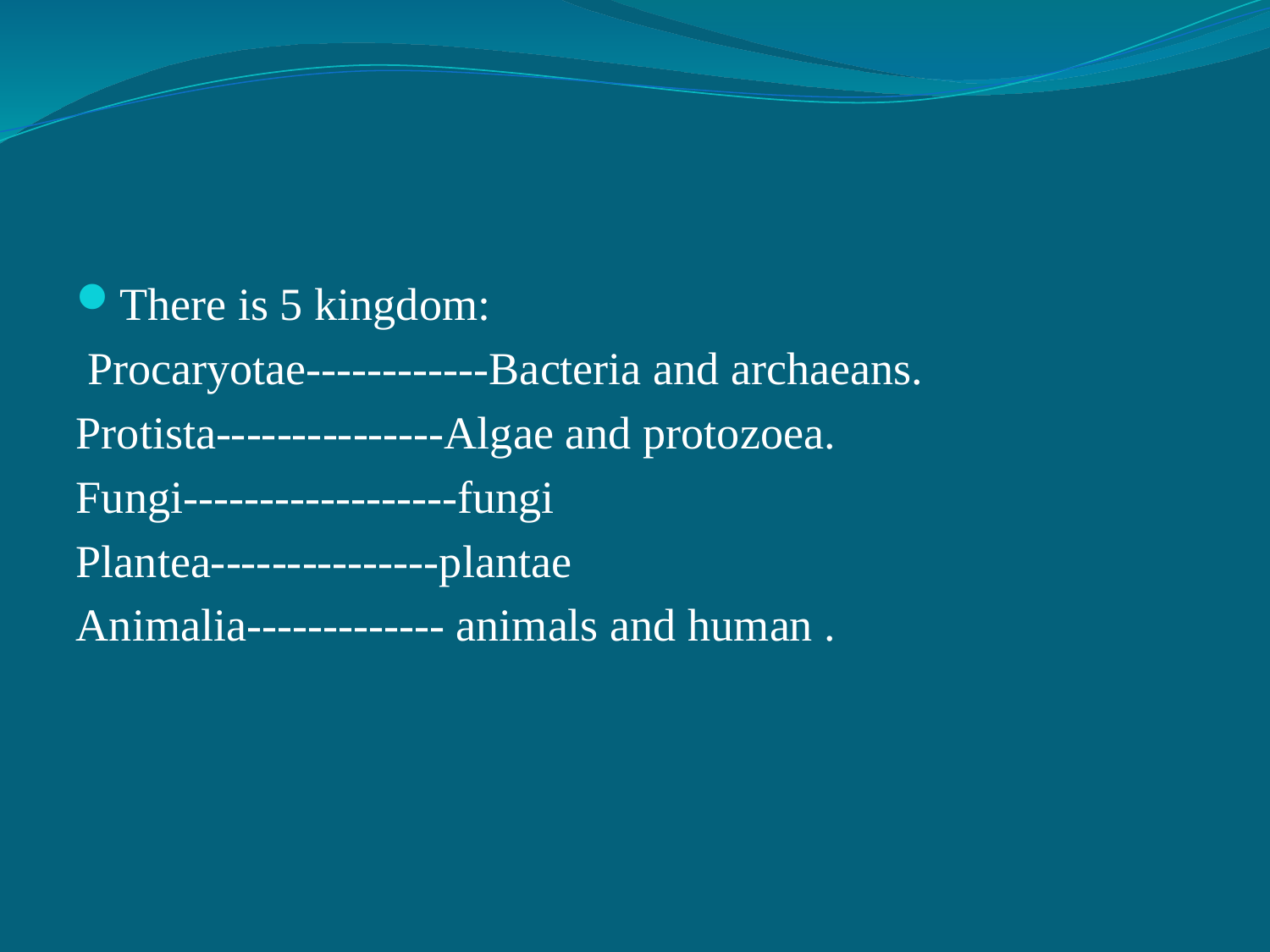

#
There is 5 kingdom:
 Procaryotae------------Bacteria and archaeans.
Protista---------------Algae and protozoea.
Fungi------------------fungi
Plantea---------------plantae
Animalia------------- animals and human .